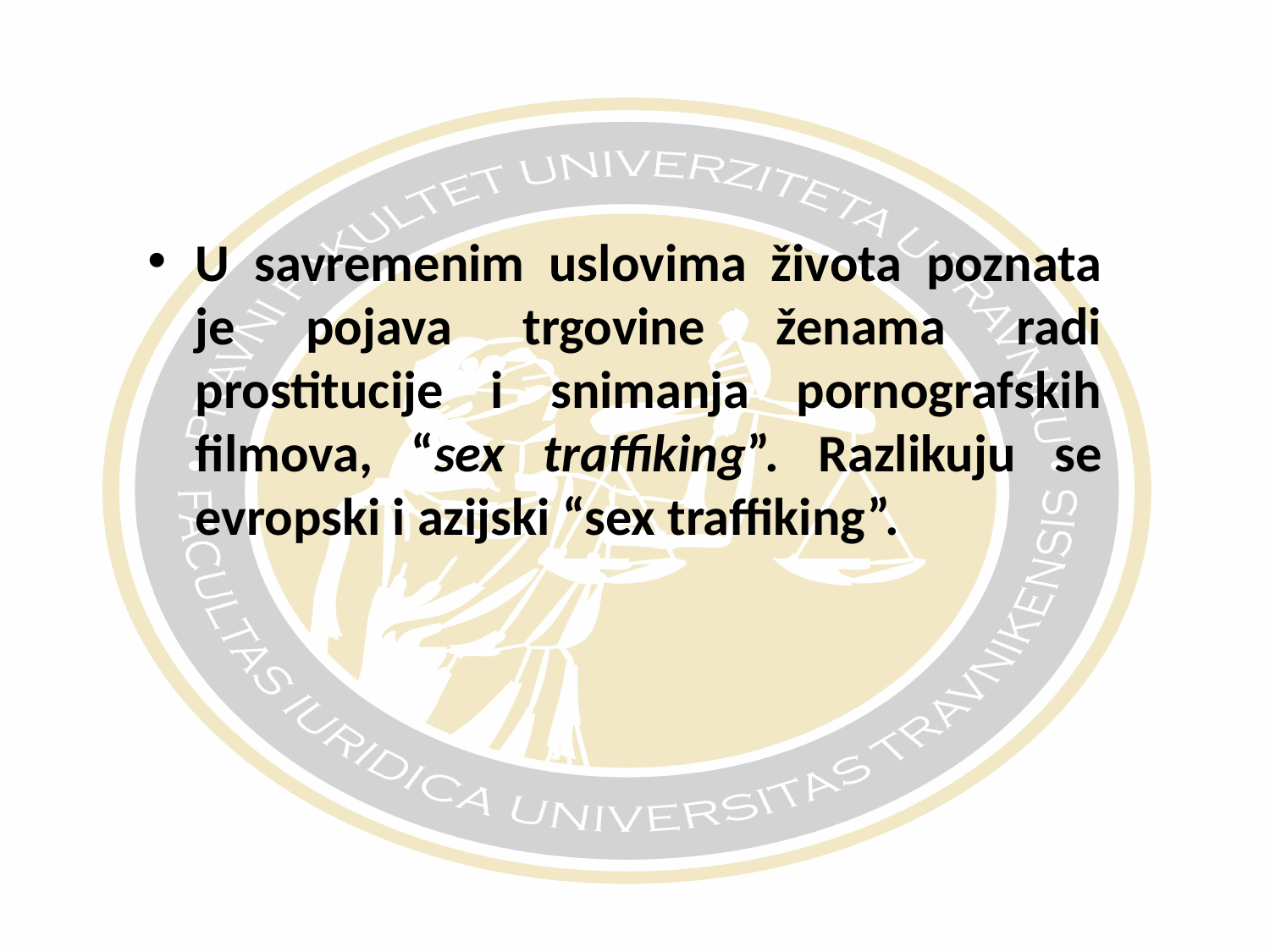

#
U savremenim uslovima života poznata je pojava trgovine ženama radi prostitucije i snimanja pornografskih filmova, “sex traffiking”. Razlikuju se evropski i azijski “sex traffiking”.